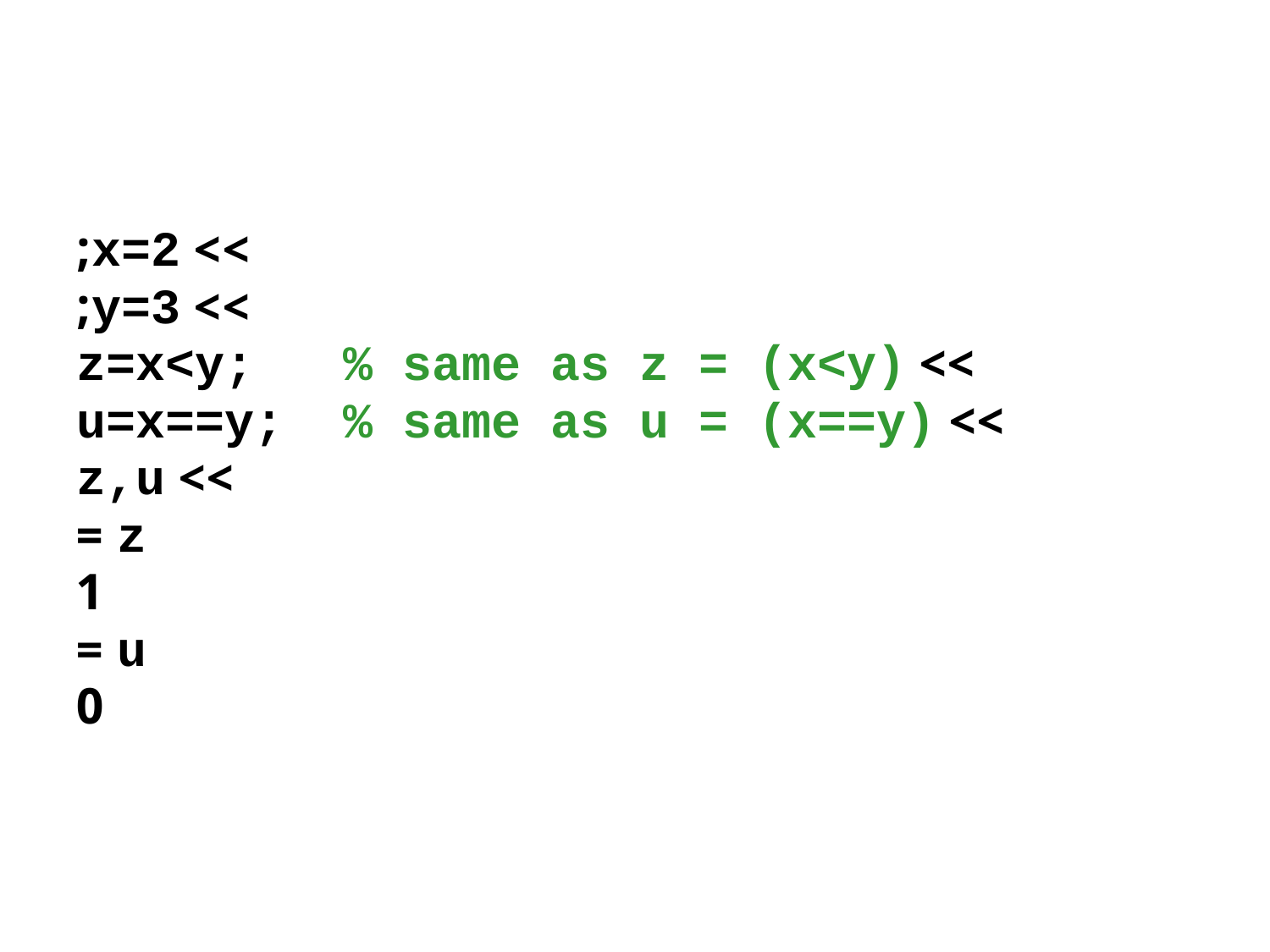

#
>> x=2;
>> y=3;
>> z=x<y;   % same as z = (x<y)
>> u=x==y;  % same as u = (x==y)
>> z,u
z =
     1
u =
     0